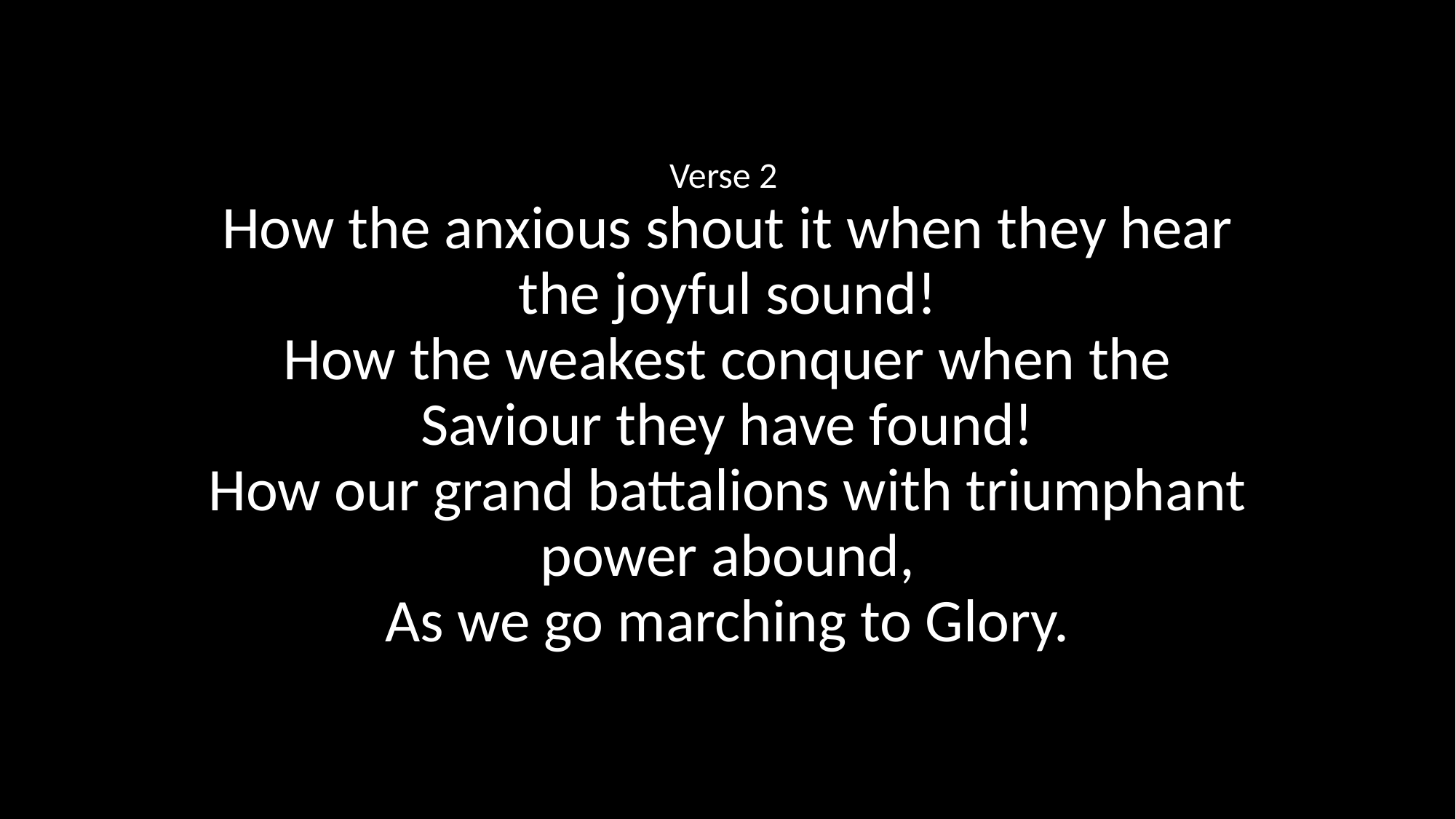

Verse 2
How the anxious shout it when they hear the joyful sound!
How the weakest conquer when the Saviour they have found!
How our grand battalions with triumphant power abound,
As we go marching to Glory.